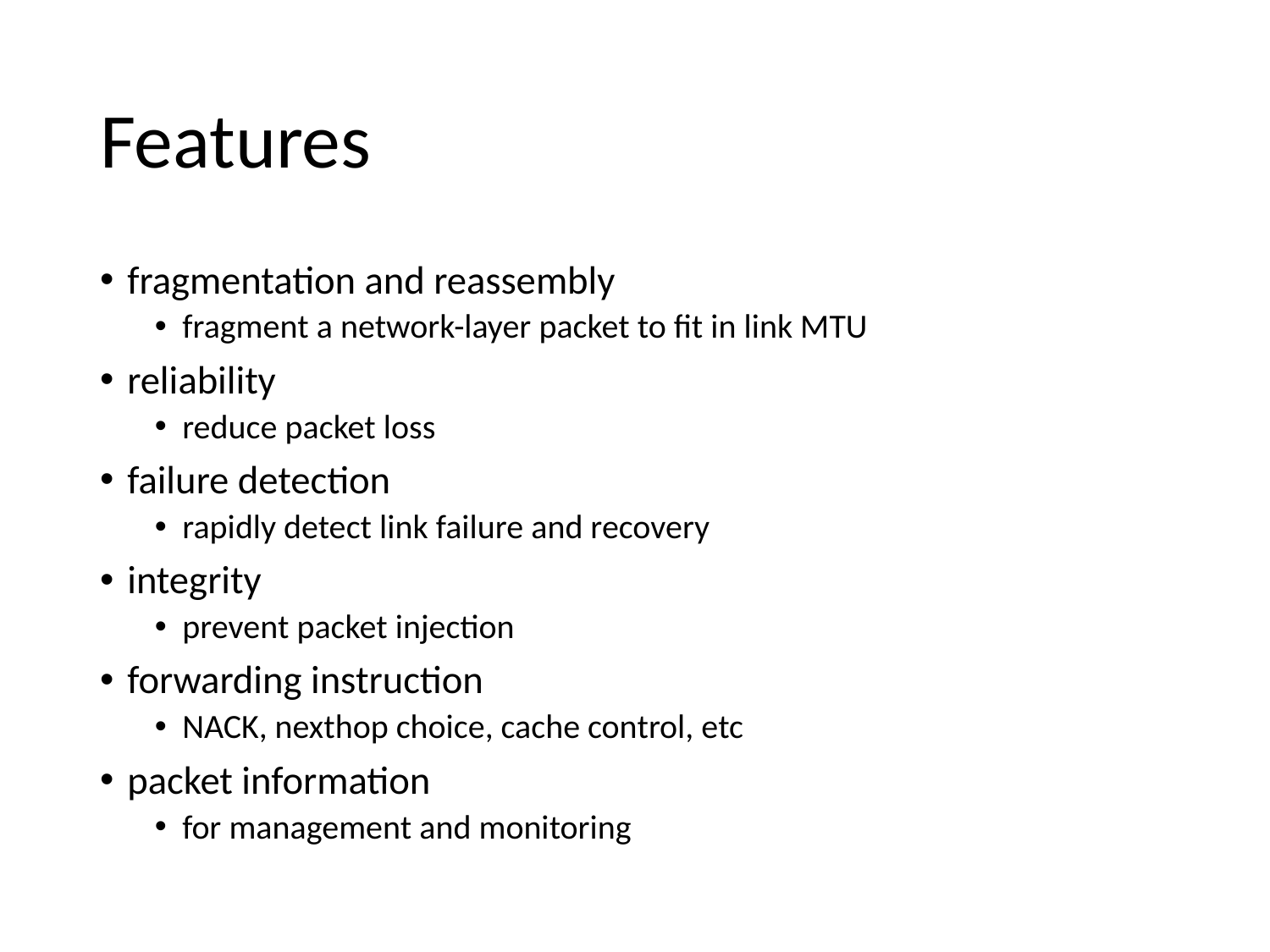

# Features
fragmentation and reassembly
fragment a network-layer packet to fit in link MTU
reliability
reduce packet loss
failure detection
rapidly detect link failure and recovery
integrity
prevent packet injection
forwarding instruction
NACK, nexthop choice, cache control, etc
packet information
for management and monitoring